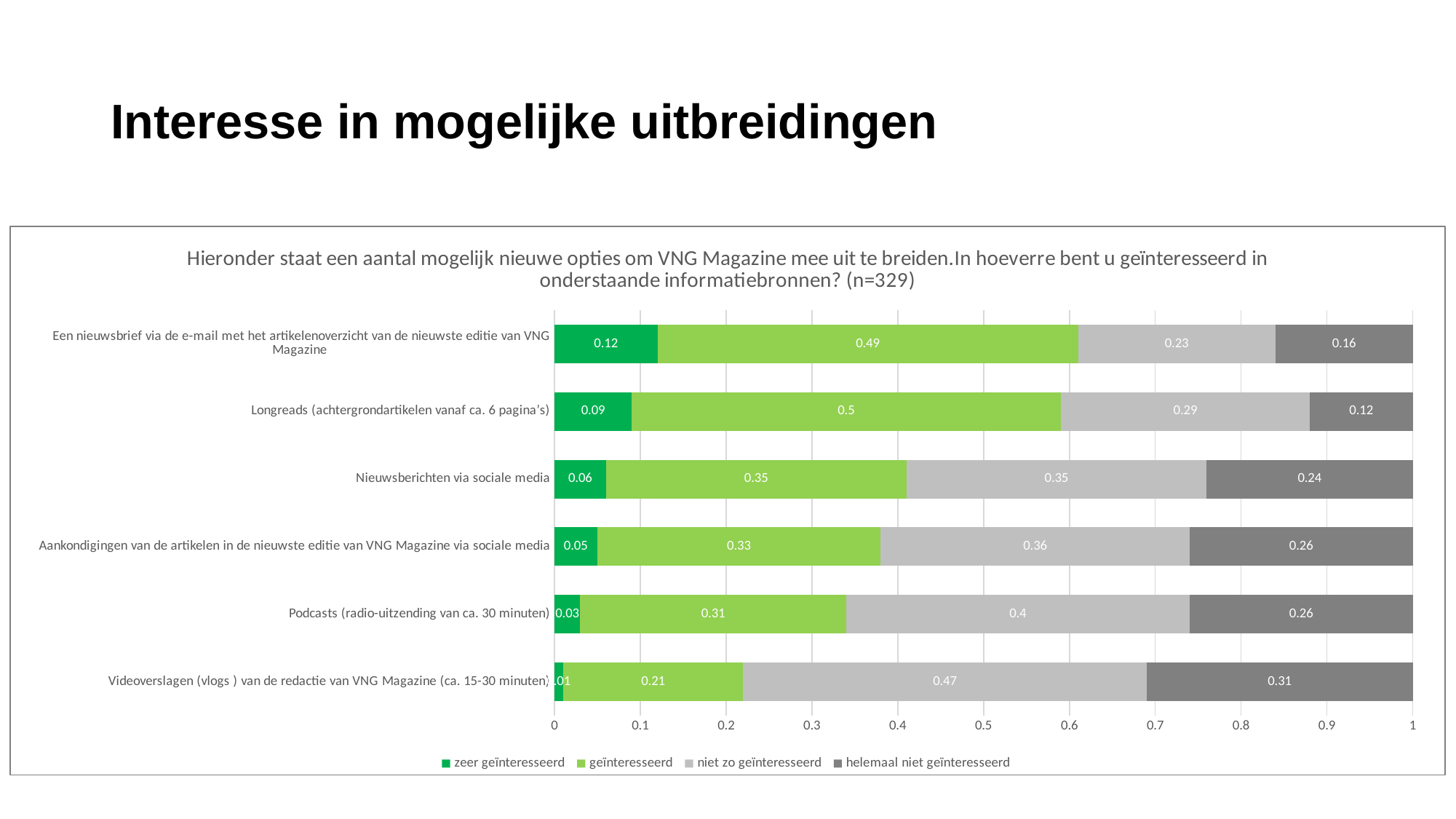

# Interesse in mogelijke uitbreidingen

### Chart: Hieronder staat een aantal mogelijk nieuwe opties om VNG Magazine mee uit te breiden.In hoeverre bent u geïnteresseerd in onderstaande informatiebronnen? (n=329)

| Category | zeer geïnteresseerd  | geïnteresseerd  | niet zo geïnteresseerd  | helemaal niet geïnteresseerd  |
|---|---|---|---|---|
| Videoverslagen (vlogs ) van de redactie van VNG Magazine (ca. 15-30 minuten) | 0.01 | 0.21 | 0.47 | 0.31 |
| Podcasts (radio-uitzending van ca. 30 minuten) | 0.03 | 0.31 | 0.4 | 0.26 |
| Aankondigingen van de artikelen in de nieuwste editie van VNG Magazine via sociale media | 0.05 | 0.33 | 0.36 | 0.26 |
| Nieuwsberichten via sociale media | 0.06 | 0.35 | 0.35 | 0.24 |
| Longreads (achtergrondartikelen vanaf ca. 6 pagina’s) | 0.09 | 0.5 | 0.29 | 0.12 |
| Een nieuwsbrief via de e-mail met het artikelenoverzicht van de nieuwste editie van VNG Magazine  | 0.12 | 0.49 | 0.23 | 0.16 |